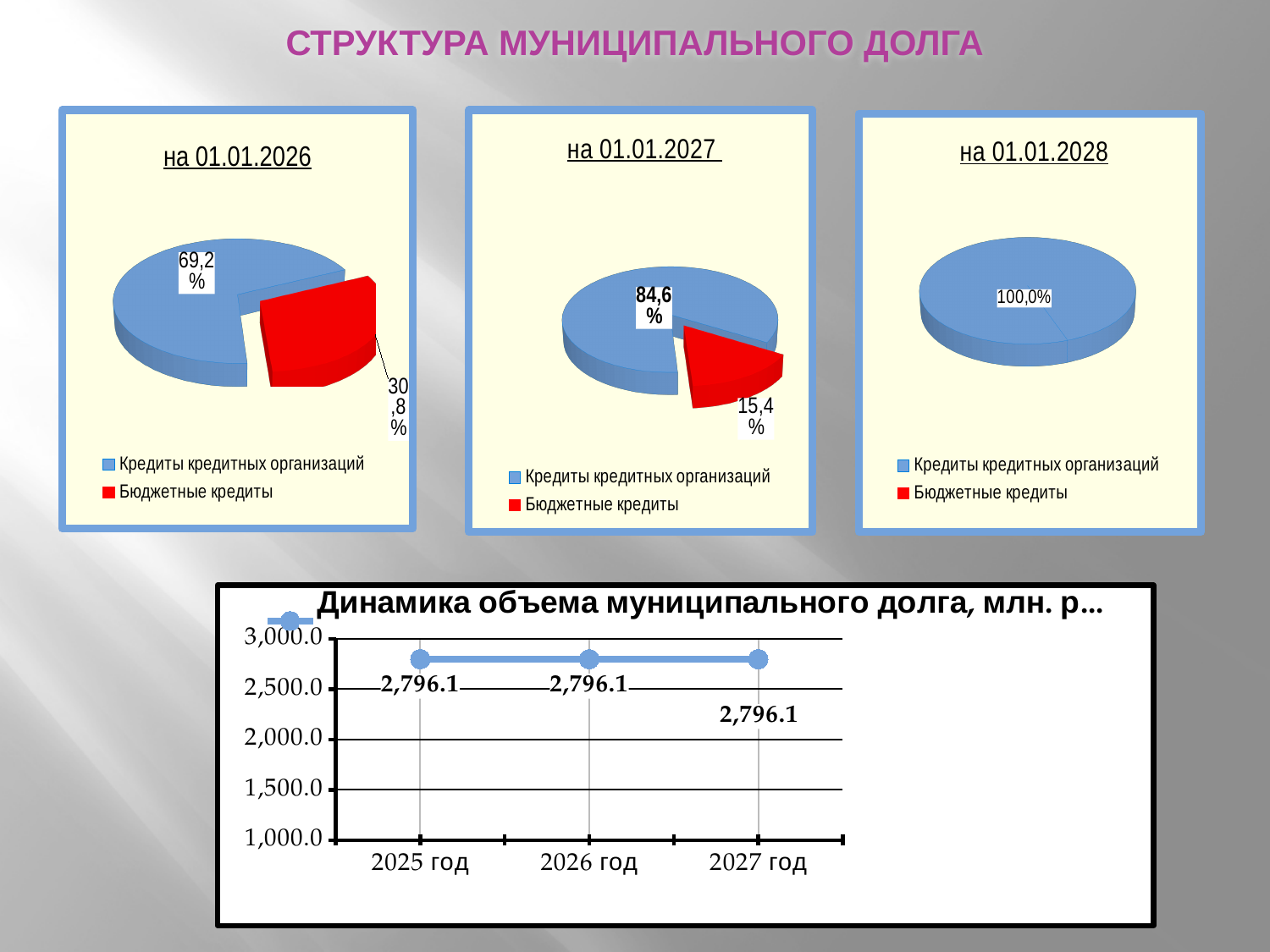

# СТРУКТУРА МУНИЦИПАЛЬНОГО ДОЛГА

[unsupported chart]

[unsupported chart]

[unsupported chart]

на 01.01.2026

### Chart

| Category | Динамика объема муниципального долга, млн. руб. |
|---|---|
| 2025 год | 2796.1 |
| 2026 год | 2796.1 |
| 2027 год | 2796.1 |